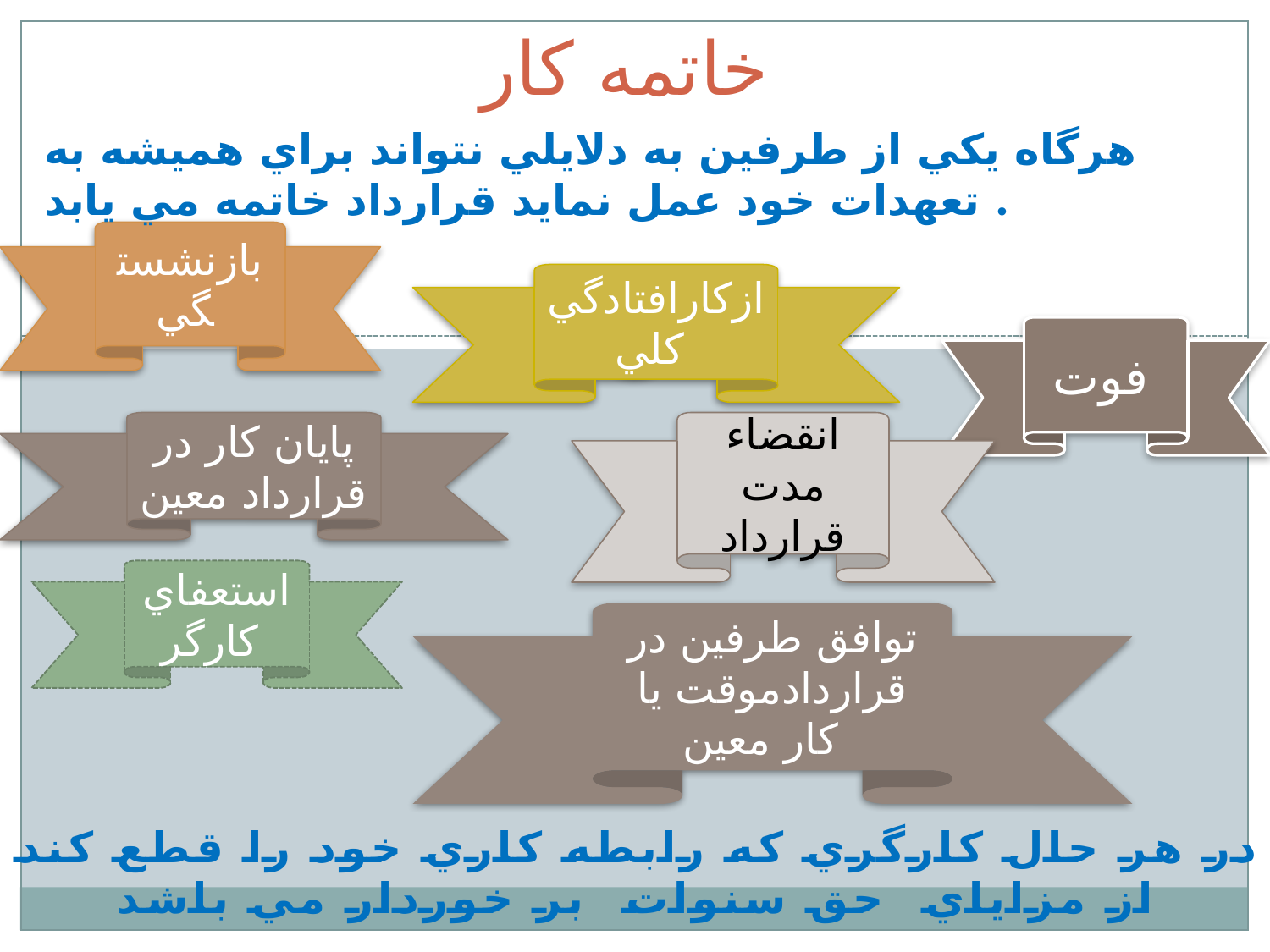

# خاتمه كار
هرگاه يكي از طرفين به دلايلي نتواند براي هميشه به تعهدات خود عمل نمايد قرارداد خاتمه مي يابد .
بازنشستگي
ازكارافتادگي كلي
فوت
پايان كار در قرارداد معين
انقضاء مدت قرارداد
استعفاي كارگر
توافق طرفين در قراردادموقت يا كار معين
در هر حال كارگري كه رابطه كاري خود را قطع كند از مزاياي  حق سنوات  بر خوردار مي باشد